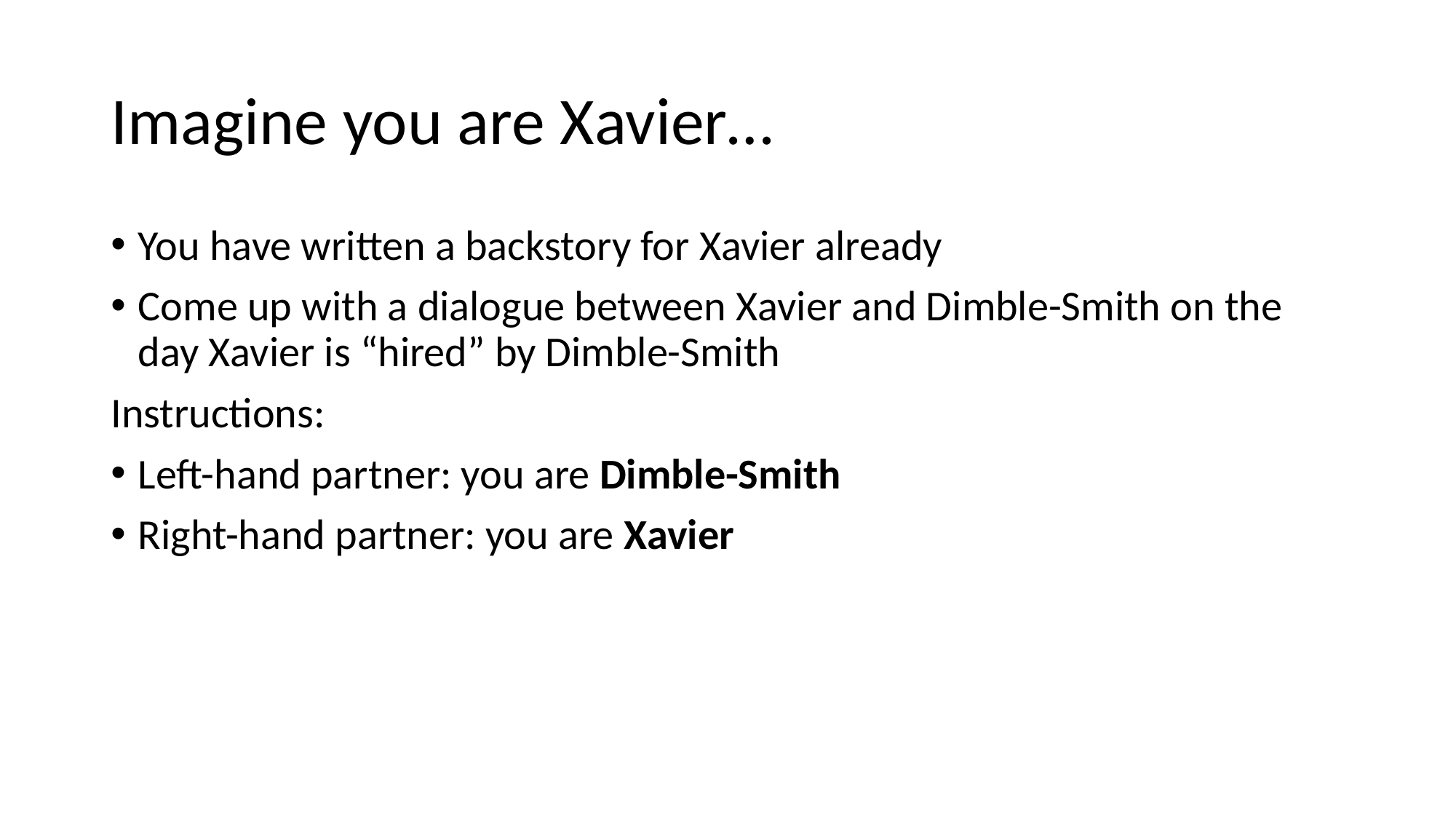

# Imagine you are Xavier…
You have written a backstory for Xavier already
Come up with a dialogue between Xavier and Dimble-Smith on the day Xavier is “hired” by Dimble-Smith
Instructions:
Left-hand partner: you are Dimble-Smith
Right-hand partner: you are Xavier